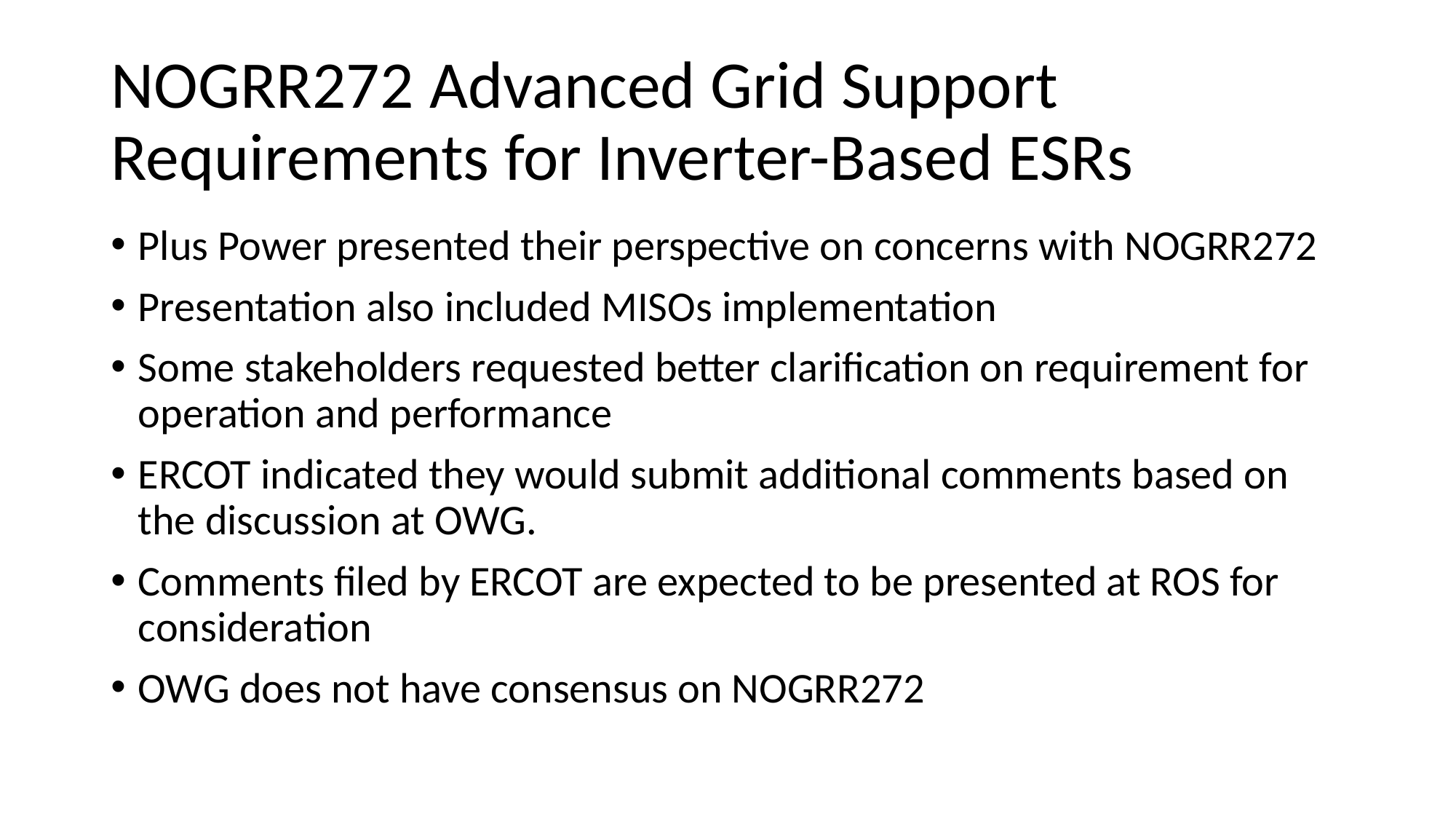

# NOGRR272 Advanced Grid Support Requirements for Inverter-Based ESRs
Plus Power presented their perspective on concerns with NOGRR272
Presentation also included MISOs implementation
Some stakeholders requested better clarification on requirement for operation and performance
ERCOT indicated they would submit additional comments based on the discussion at OWG.
Comments filed by ERCOT are expected to be presented at ROS for consideration
OWG does not have consensus on NOGRR272